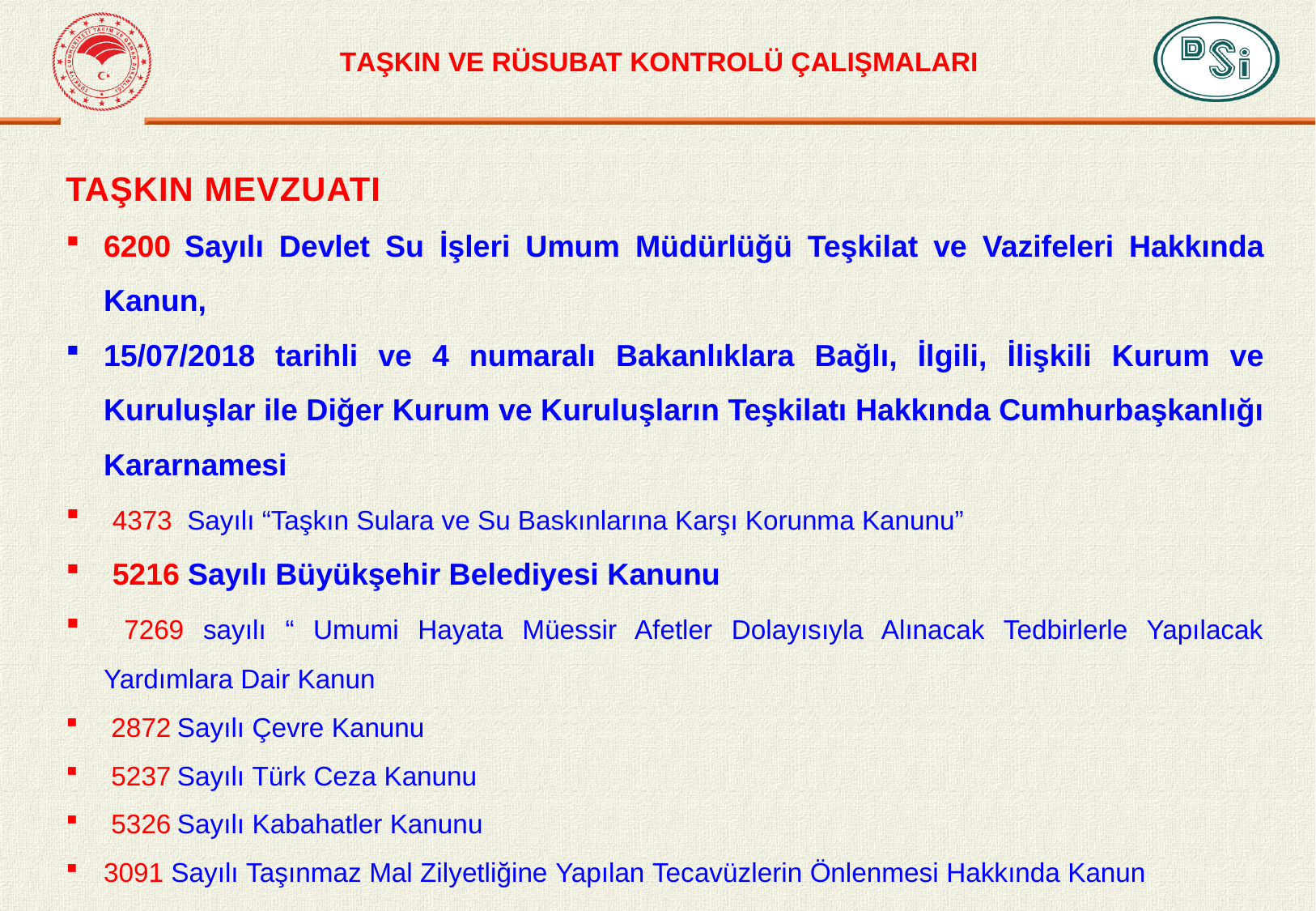

# TAŞKIN VE RÜSUBAT KONTROLÜ ÇALIŞMALARI
TAŞKIN MEVZUATI
6200 Sayılı Devlet Su İşleri Umum Müdürlüğü Teşkilat ve Vazifeleri Hakkında Kanun,
15/07/2018 tarihli ve 4 numaralı Bakanlıklara Bağlı, İlgili, İlişkili Kurum ve Kuruluşlar ile Diğer Kurum ve Kuruluşların Teşkilatı Hakkında Cumhurbaşkanlığı Kararnamesi
 4373  Sayılı “Taşkın Sulara ve Su Baskınlarına Karşı Korunma Kanunu”
 5216 Sayılı Büyükşehir Belediyesi Kanunu
 7269 sayılı “ Umumi Hayata Müessir Afetler Dolayısıyla Alınacak Tedbirlerle Yapılacak Yardımlara Dair Kanun
 2872 Sayılı Çevre Kanunu
 5237 Sayılı Türk Ceza Kanunu
 5326 Sayılı Kabahatler Kanunu
3091 Sayılı Taşınmaz Mal Zilyetliğine Yapılan Tecavüzlerin Önlenmesi Hakkında Kanun